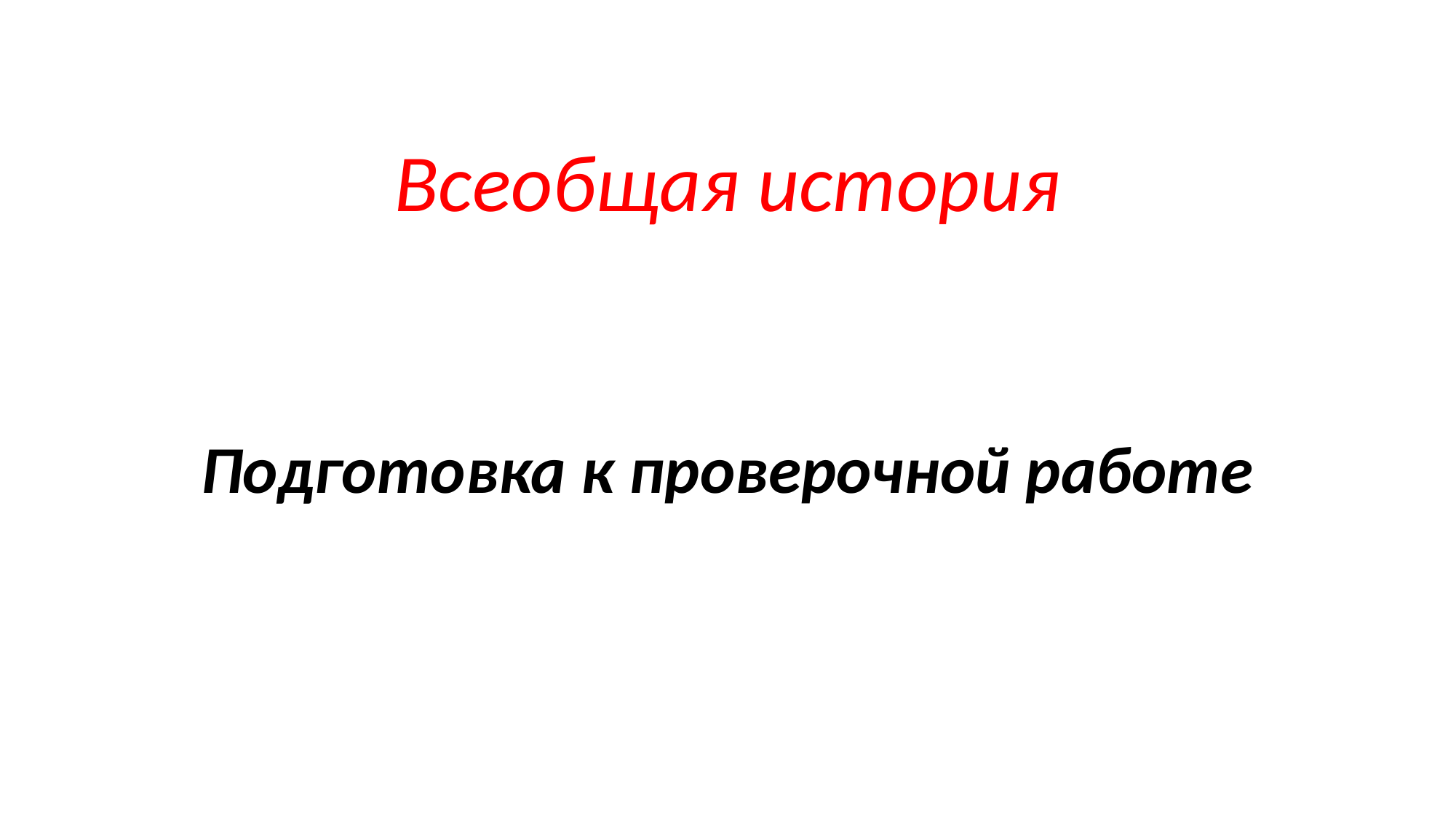

# Всеобщая история
Подготовка к проверочной работе